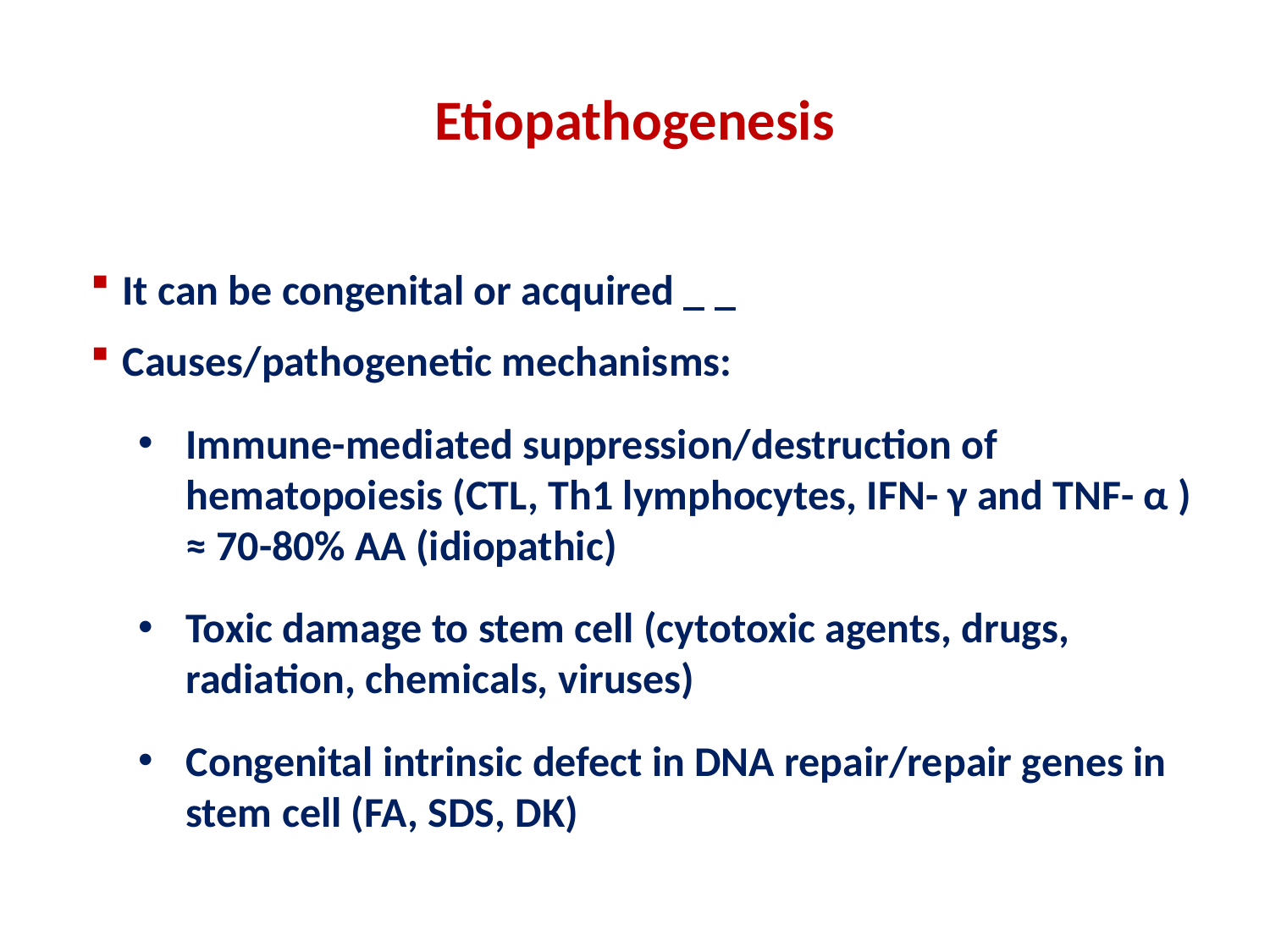

# Etiopathogenesis
It can be congenital or acquired _ _
Causes/pathogenetic mechanisms:
Immune-mediated suppression/destruction of hematopoiesis (CTL, Th1 lymphocytes, IFN- γ and TNF- α ) ≈ 70-80% AA (idiopathic)
Toxic damage to stem cell (cytotoxic agents, drugs, radiation, chemicals, viruses)
Congenital intrinsic defect in DNA repair/repair genes in stem cell (FA, SDS, DK)